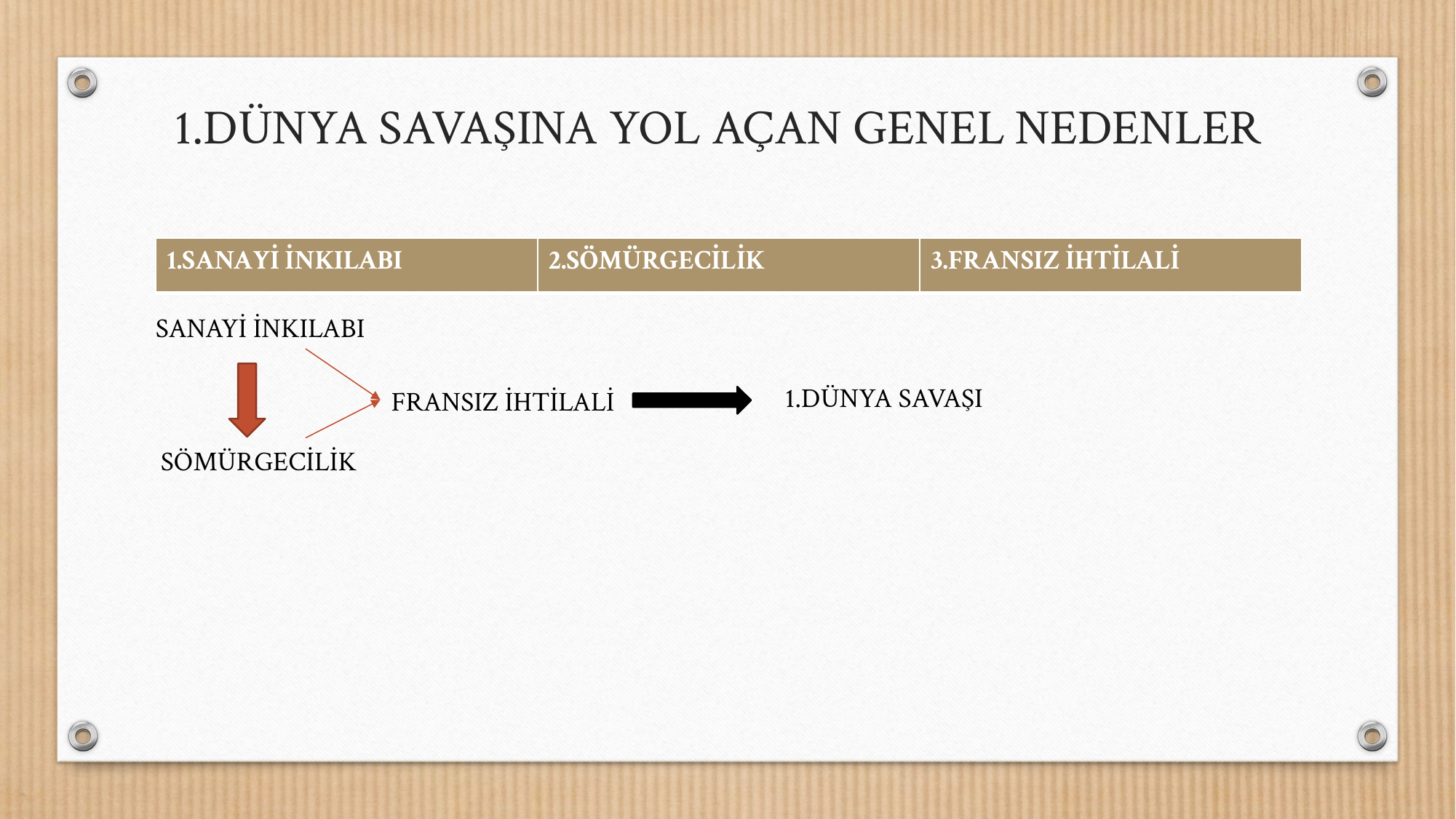

# 1.DÜNYA SAVAŞINA YOL AÇAN GENEL NEDENLER
| 1.SANAYİ İNKILABI | 2.SÖMÜRGECİLİK | 3.FRANSIZ İHTİLALİ |
| --- | --- | --- |
SANAYİ İNKILABI

1.DÜNYA SAVAŞI
FRANSIZ İHTİLALİ

SÖMÜRGECİLİK